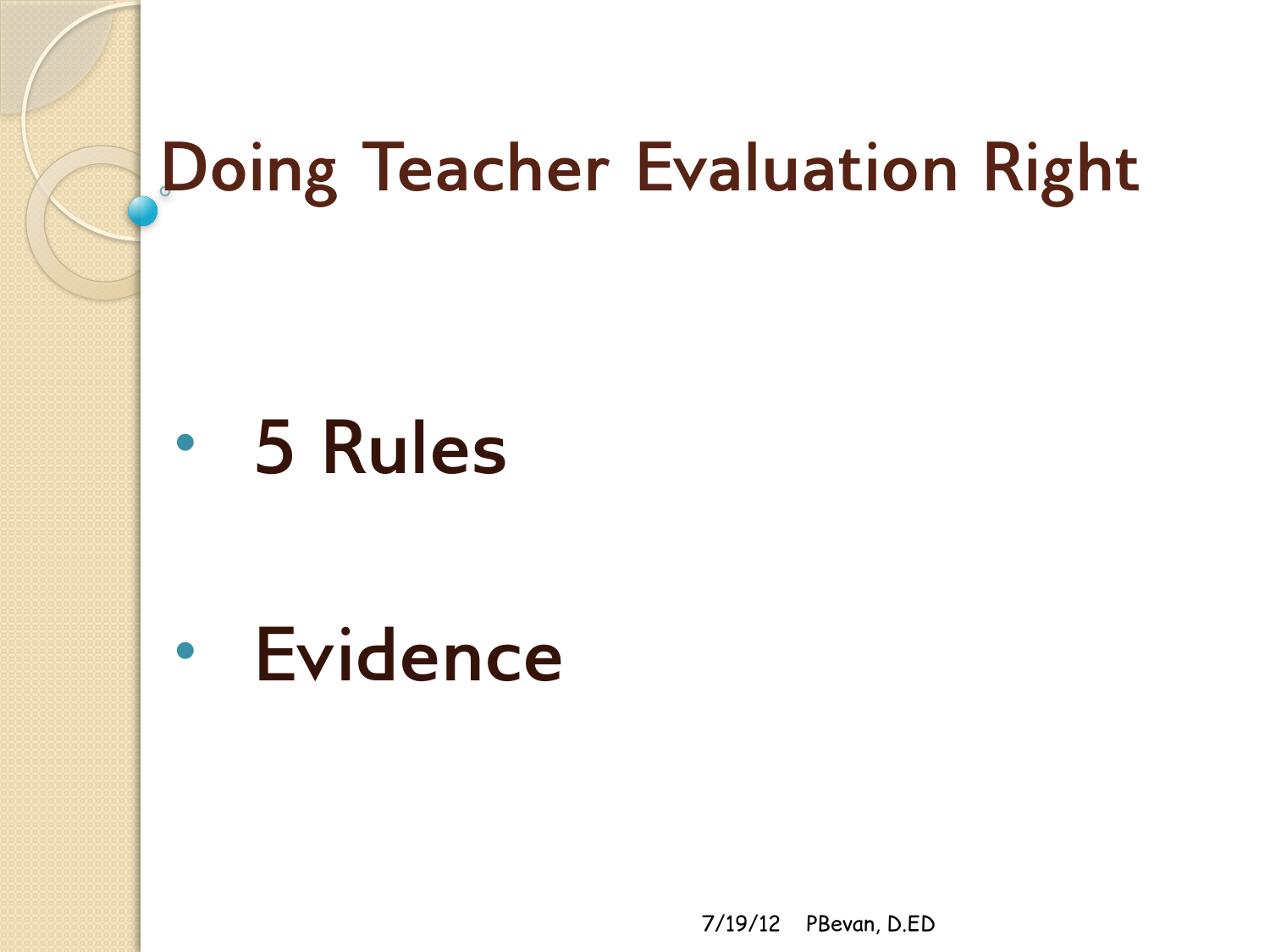

# Doing Teacher Evaluation Right

5 Rules

Evidence

7/19/12
PBevan, D.ED